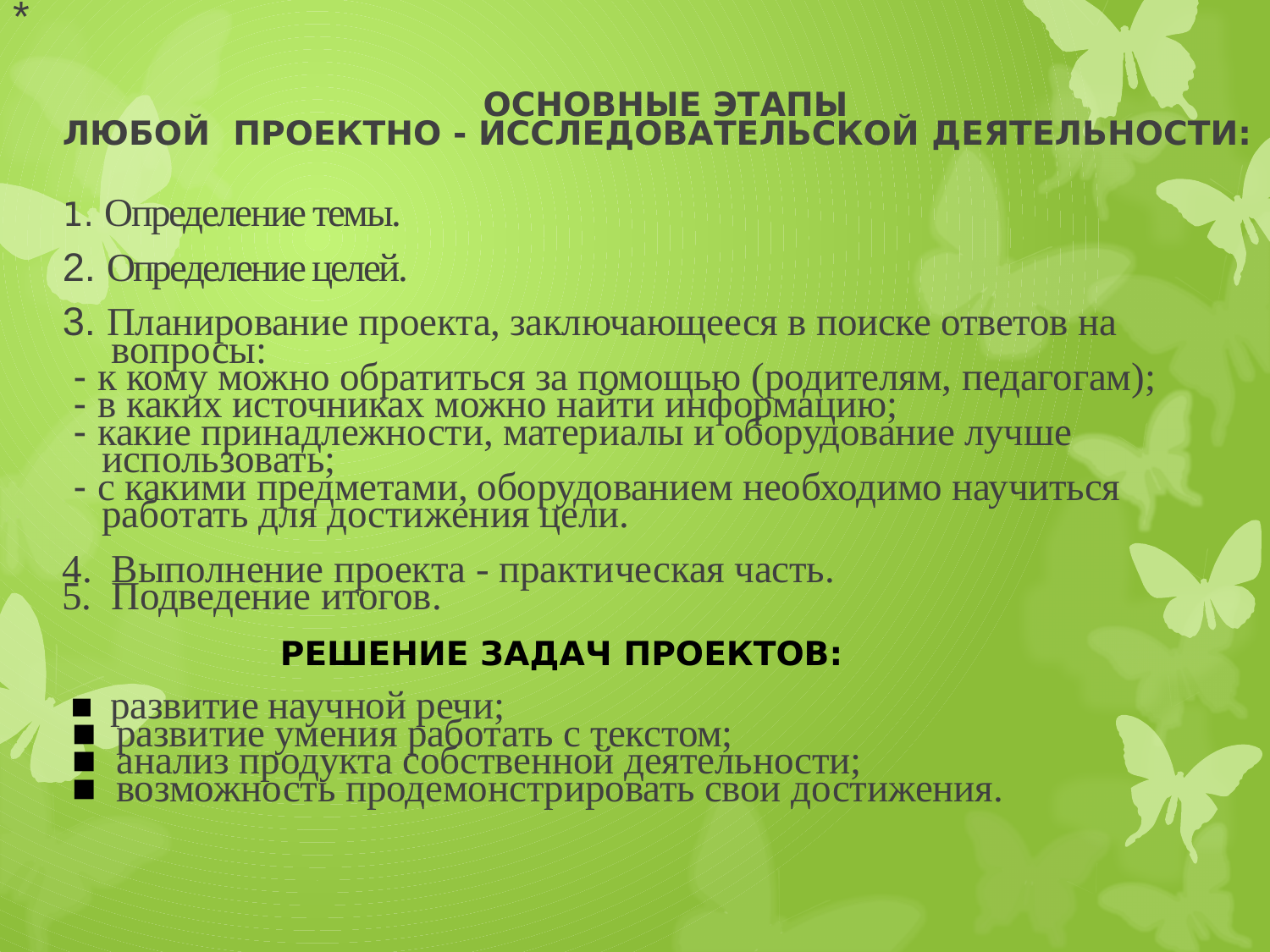

# ОСНОВНЫЕ ЭТАПЫ ЛЮБОЙ  ПРОЕКТНО - ИССЛЕДОВАТЕЛЬСКОЙ ДЕЯТЕЛЬНОСТИ: 1. Определение темы. 2. Определение целей. 3. Планирование проекта, заключающееся в поиске ответов на вопросы: - к кому можно обратиться за помощью (родителям, педагогам); - в каких источниках можно найти информацию; - какие принадлежности, материалы и оборудование лучше использовать; - с какими предметами, оборудованием необходимо научиться работать для достижения цели. 4.  Выполнение проекта - практическая часть. 5.  Подведение итогов. РЕШЕНИЕ ЗАДАЧ ПРОЕКТОВ: ■  развитие научной речи; ■  развитие умения работать с текстом; ■  анализ продукта собственной деятельности; ■  возможность продемонстрировать свои достижения.